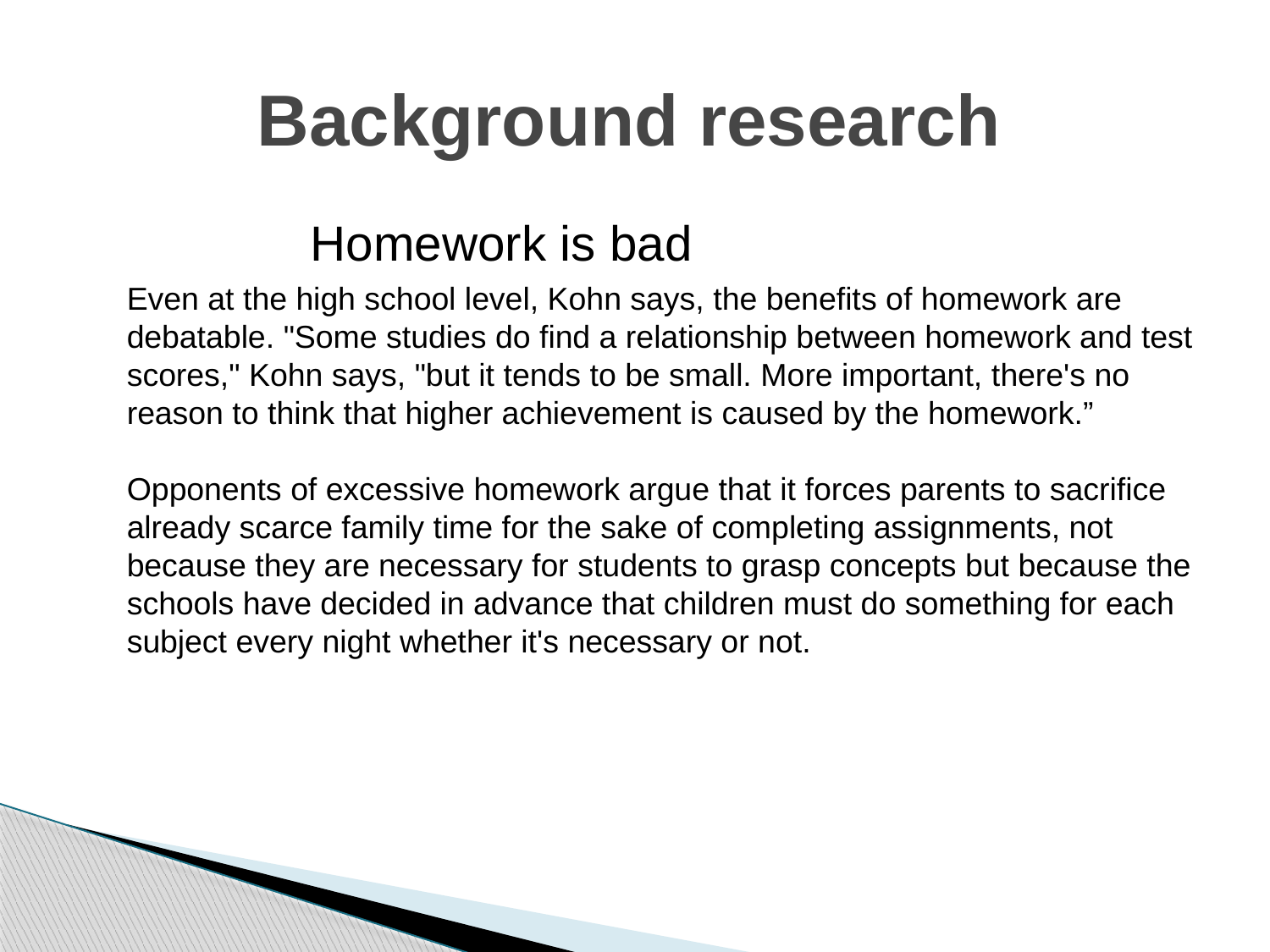

# Background research
                      Homework is bad
    Even at the high school level, Kohn says, the benefits of homework are debatable. "Some studies do find a relationship between homework and test scores," Kohn says, "but it tends to be small. More important, there's no reason to think that higher achievement is caused by the homework.”
Opponents of excessive homework argue that it forces parents to sacrifice already scarce family time for the sake of completing assignments, not because they are necessary for students to grasp concepts but because the schools have decided in advance that children must do something for each subject every night whether it's necessary or not.